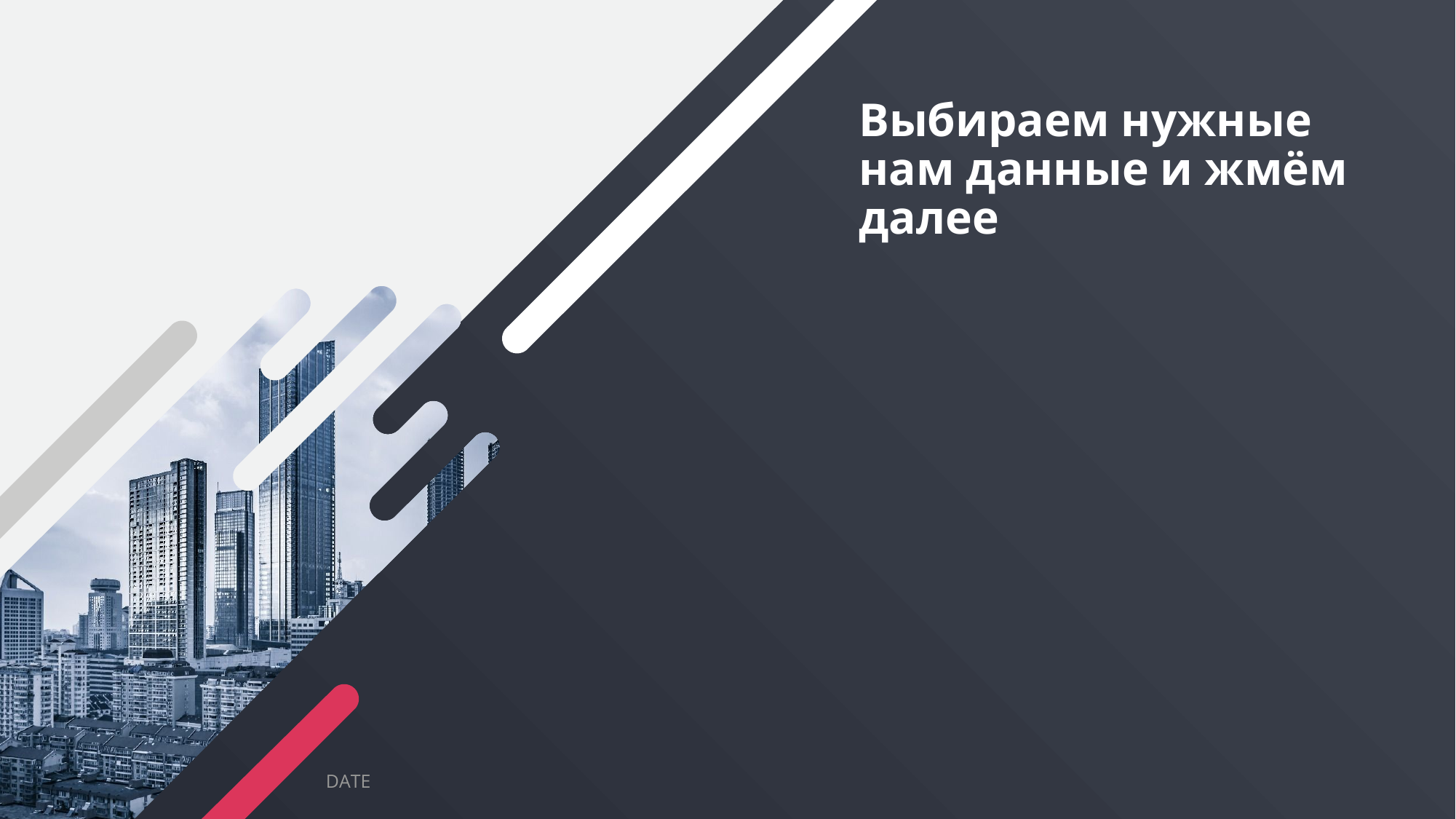

# Выбираем нужные нам данные и жмём далее
DATE